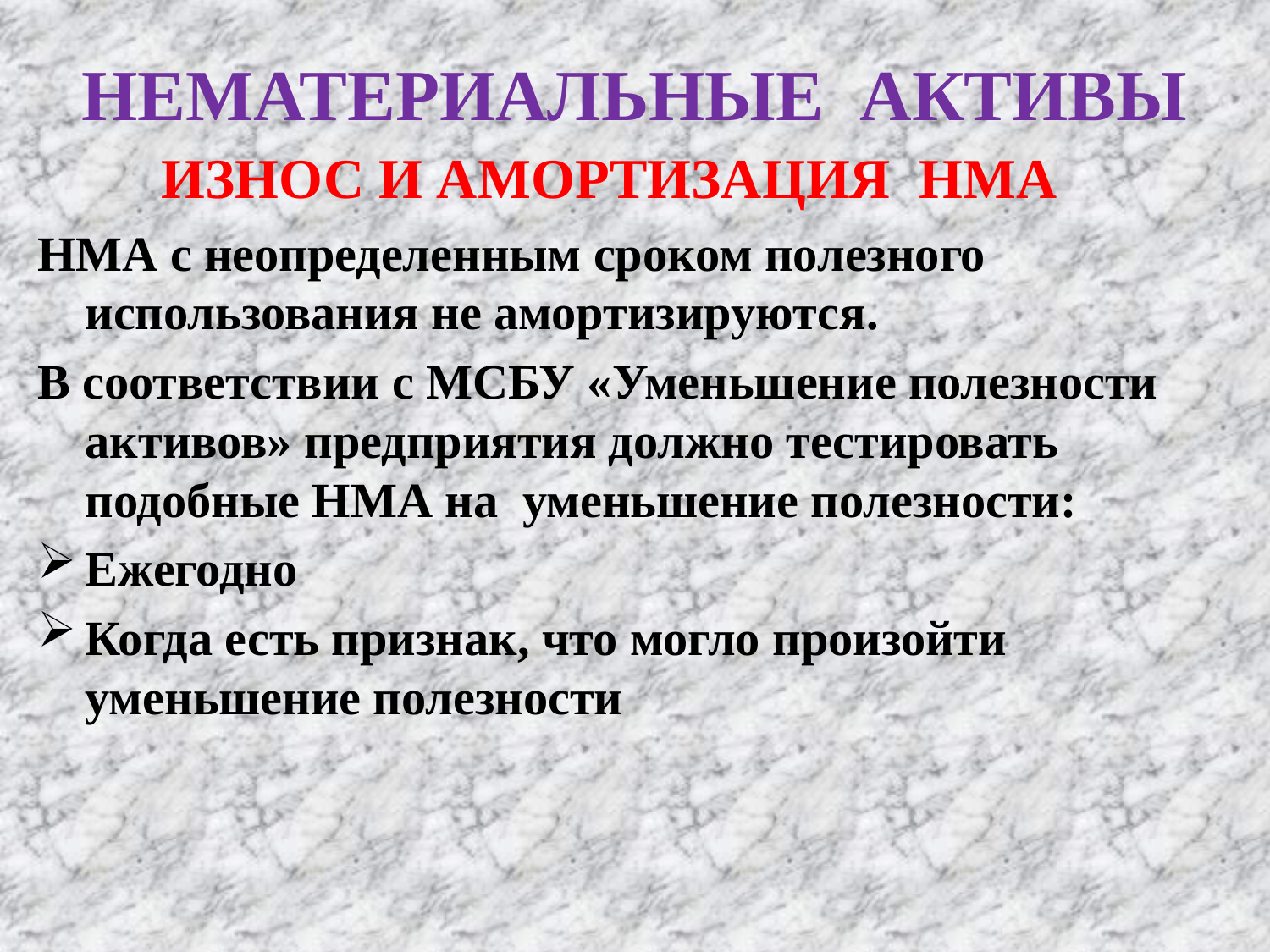

# НЕМАТЕРИАЛЬНЫЕ  АКТИВЫ
ИЗНОС И АМОРТИЗАЦИЯ  НМА

НМА с неопределенным сроком полезного использования не амортизируются.
В соответствии с МСБУ «Уменьшение полезности активов» предприятия должно тестировать подобные НМА на  уменьшение полезности:
Ежегодно
Когда есть признак, что могло произойти уменьшение полезности